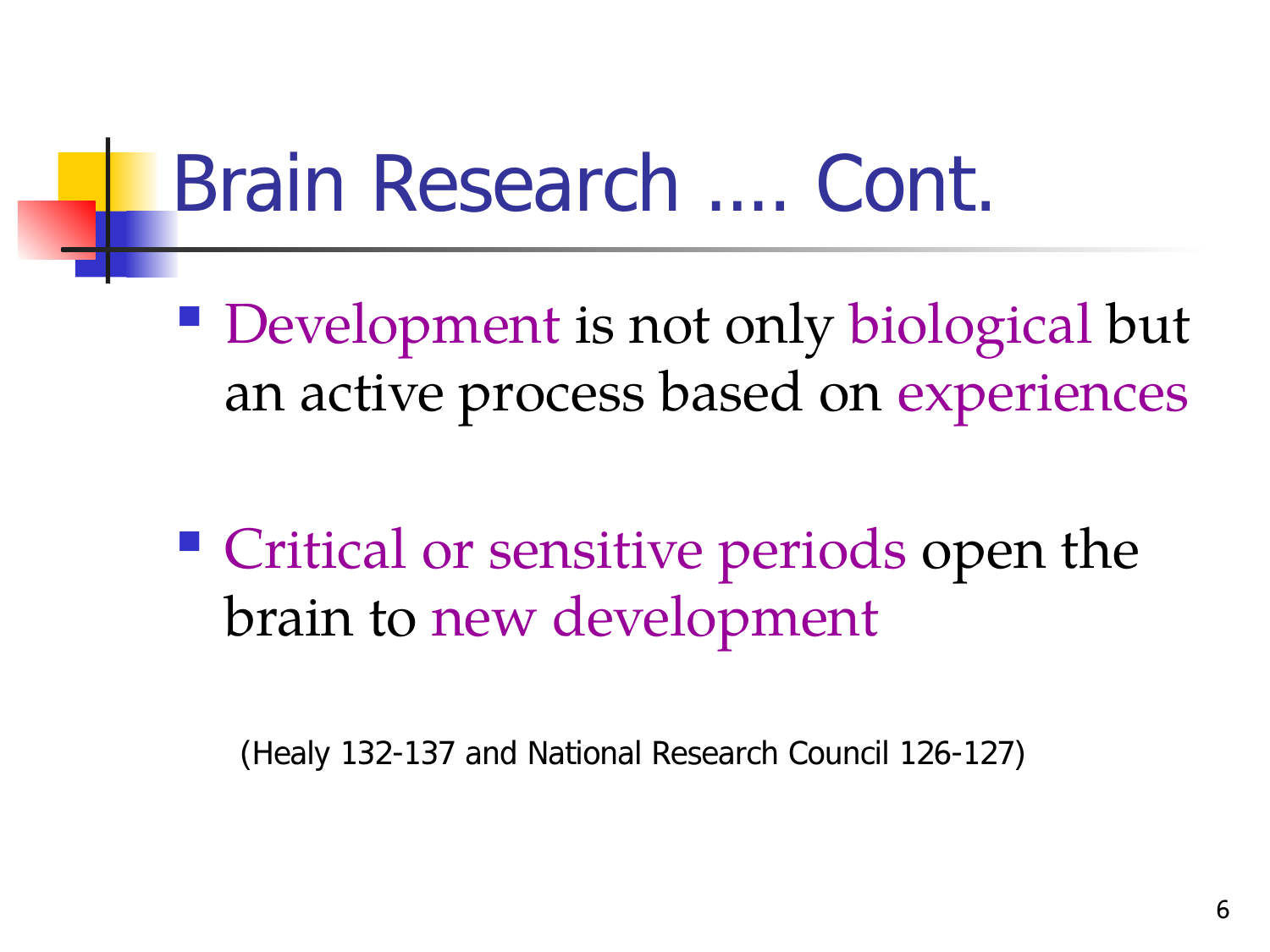

# Brain Research …. Cont.
Development is not only biological but an active process based on experiences

Critical or sensitive periods open the brain to new development

(Healy 132-137 and National Research Council 126-127)

6